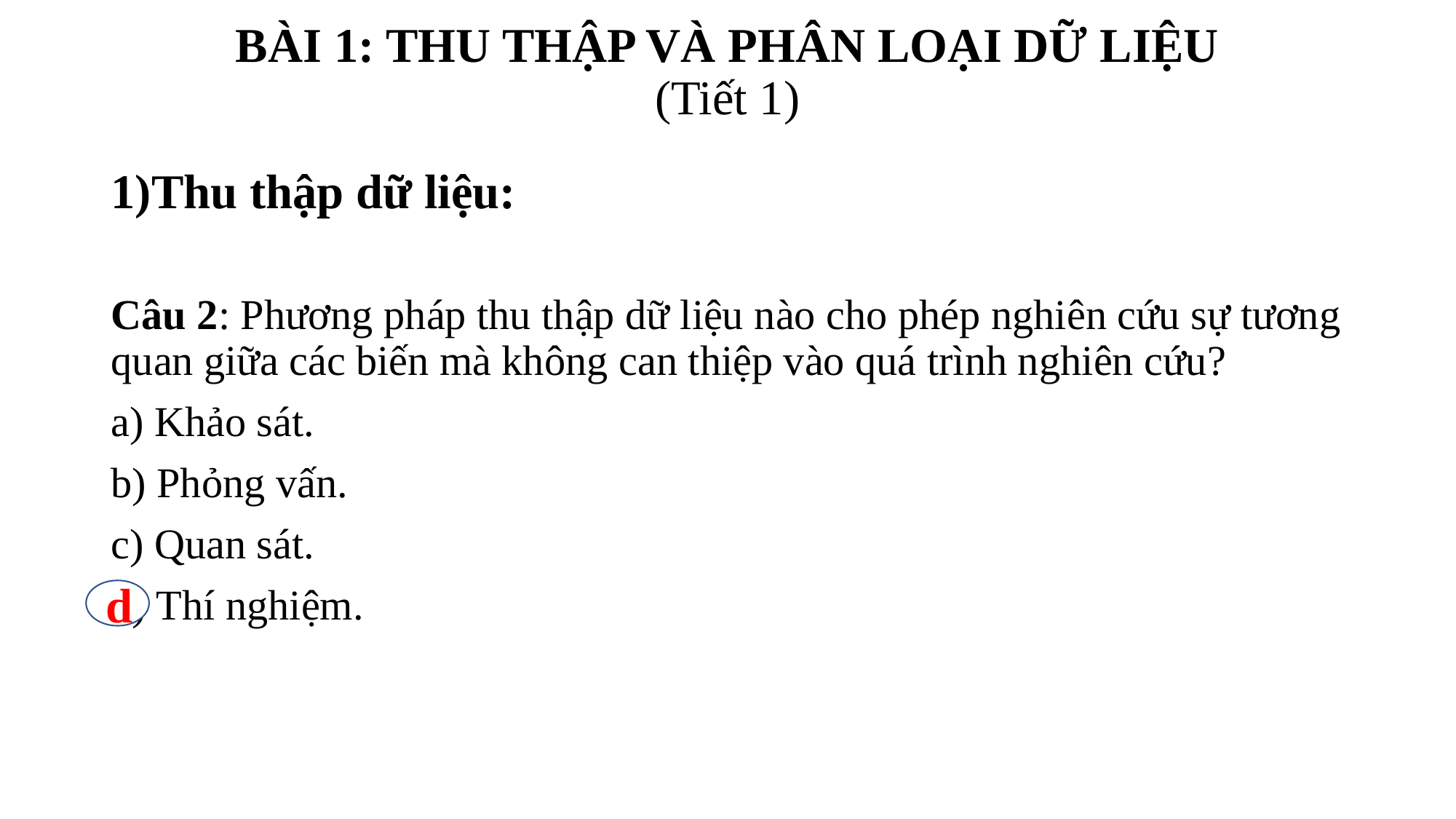

BÀI 1: THU THẬP VÀ PHÂN LOẠI DỮ LIỆU
(Tiết 1)
1)Thu thập dữ liệu:

Câu 2: Phương pháp thu thập dữ liệu nào cho phép nghiên cứu sự tương quan giữa các biến mà không can thiệp vào quá trình nghiên cứu?
a) Khảo sát.
b) Phỏng vấn.
c) Quan sát.
d) Thí nghiệm.

d